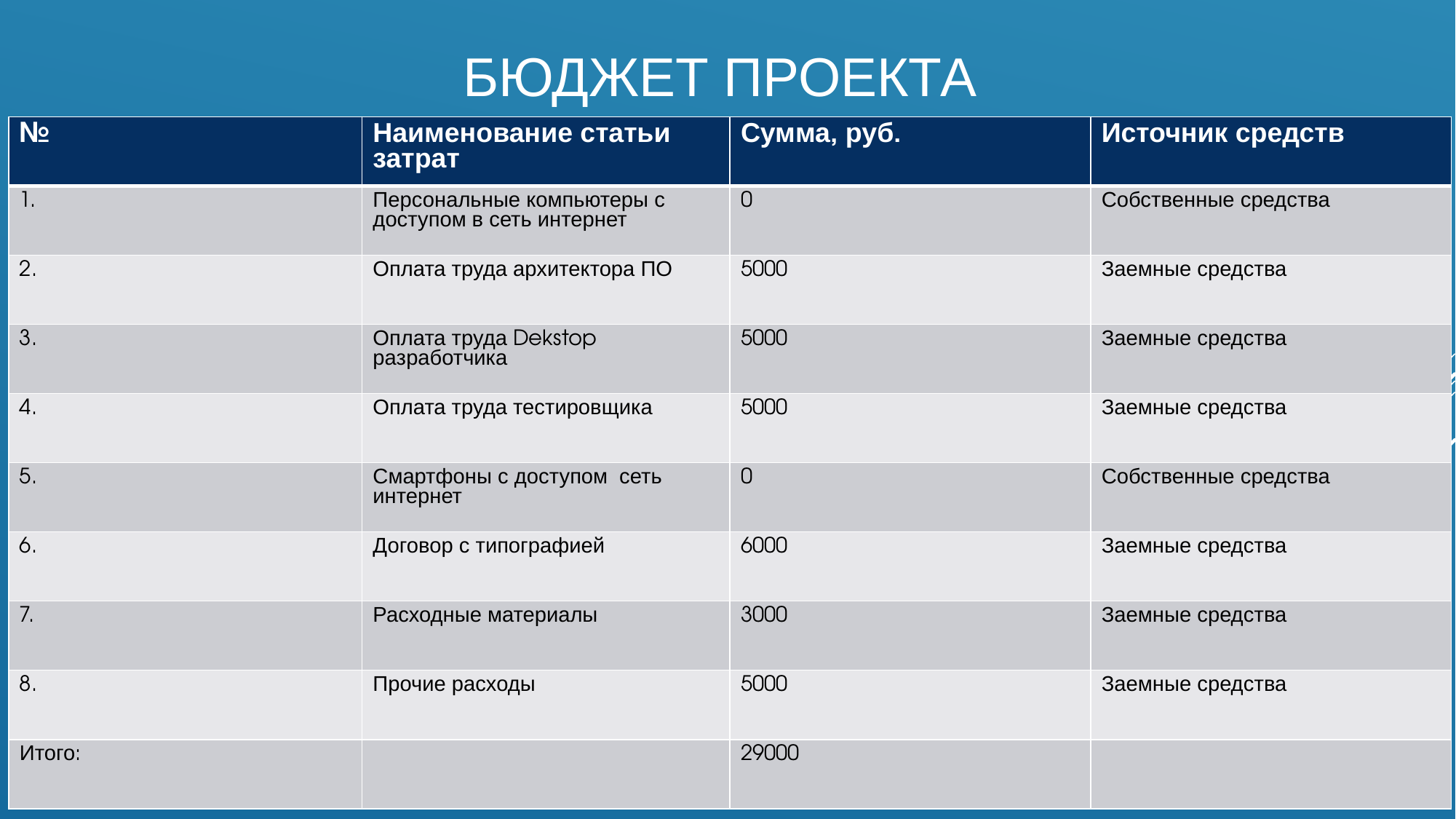

# Бюджет проекта
| № | Наименование статьи затрат | Сумма, руб. | Источник средств |
| --- | --- | --- | --- |
| 1. | Персональные компьютеры с доступом в сеть интернет | 0 | Собственные средства |
| 2. | Оплата труда архитектора ПО | 5000 | Заемные средства |
| 3. | Оплата труда Dekstop разработчика | 5000 | Заемные средства |
| 4. | Оплата труда тестировщика | 5000 | Заемные средства |
| 5. | Смартфоны с доступом  сеть интернет | 0 | Собственные средства |
| 6. | Договор с типографией | 6000 | Заемные средства |
| 7. | Расходные материалы | 3000 | Заемные средства |
| 8. | Прочие расходы | 5000 | Заемные средства |
| Итого: |  | 29000 |  |